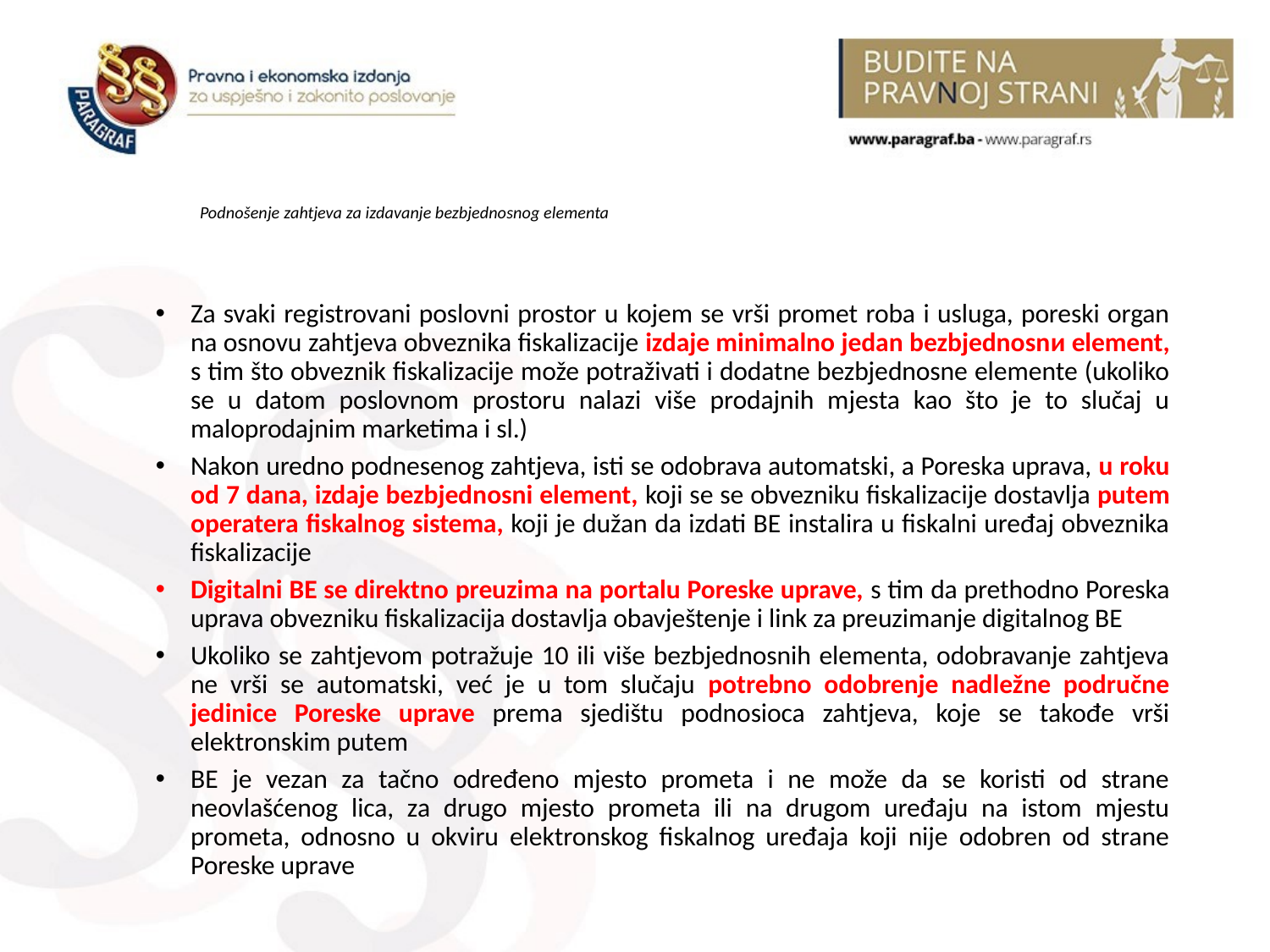

# Podnošenje zahtjeva za izdavanje bezbjednosnog elementa

Za svaki registrovani poslovni prostor u kojem se vrši promet roba i usluga, poreski organ na osnovu zahtjeva obveznika fiskalizacije izdaje minimalno jedan bezbjednosnи element, s tim što obveznik fiskalizacije može potraživati i dodatne bezbjednosne elemente (ukoliko se u datom poslovnom prostoru nalazi više prodajnih mjesta kao što je to slučaj u maloprodajnim marketima i sl.)
Nakon uredno podnesenog zahtjeva, isti se odobrava automatski, a Poreska uprava, u roku od 7 dana, izdaje bezbjednosni element, koji se se obvezniku fiskalizacije dostavlja putem operatera fiskalnog sistema, koji je dužan da izdati BE instalira u fiskalni uređaj obveznika fiskalizacije
Digitalni BE se direktno preuzima na portalu Poreske uprave, s tim da prethodno Poreska uprava obvezniku fiskalizacija dostavlja obavještenje i link za preuzimanje digitalnog BE
Ukoliko se zahtjevom potražuje 10 ili više bezbjednosnih elementa, odobravanje zahtjeva ne vrši se automatski, već je u tom slučaju potrebno odobrenje nadležne područne jedinice Poreske uprave prema sjedištu podnosioca zahtjeva, koje se takođe vrši elektronskim putem
BE je vezan za tačno određeno mjesto prometa i ne može da se koristi od strane neovlašćenog lica, za drugo mjesto prometa ili na drugom uređaju na istom mjestu prometa, odnosno u okviru elektronskog fiskalnog uređaja koji nije odobren od strane Poreske uprave